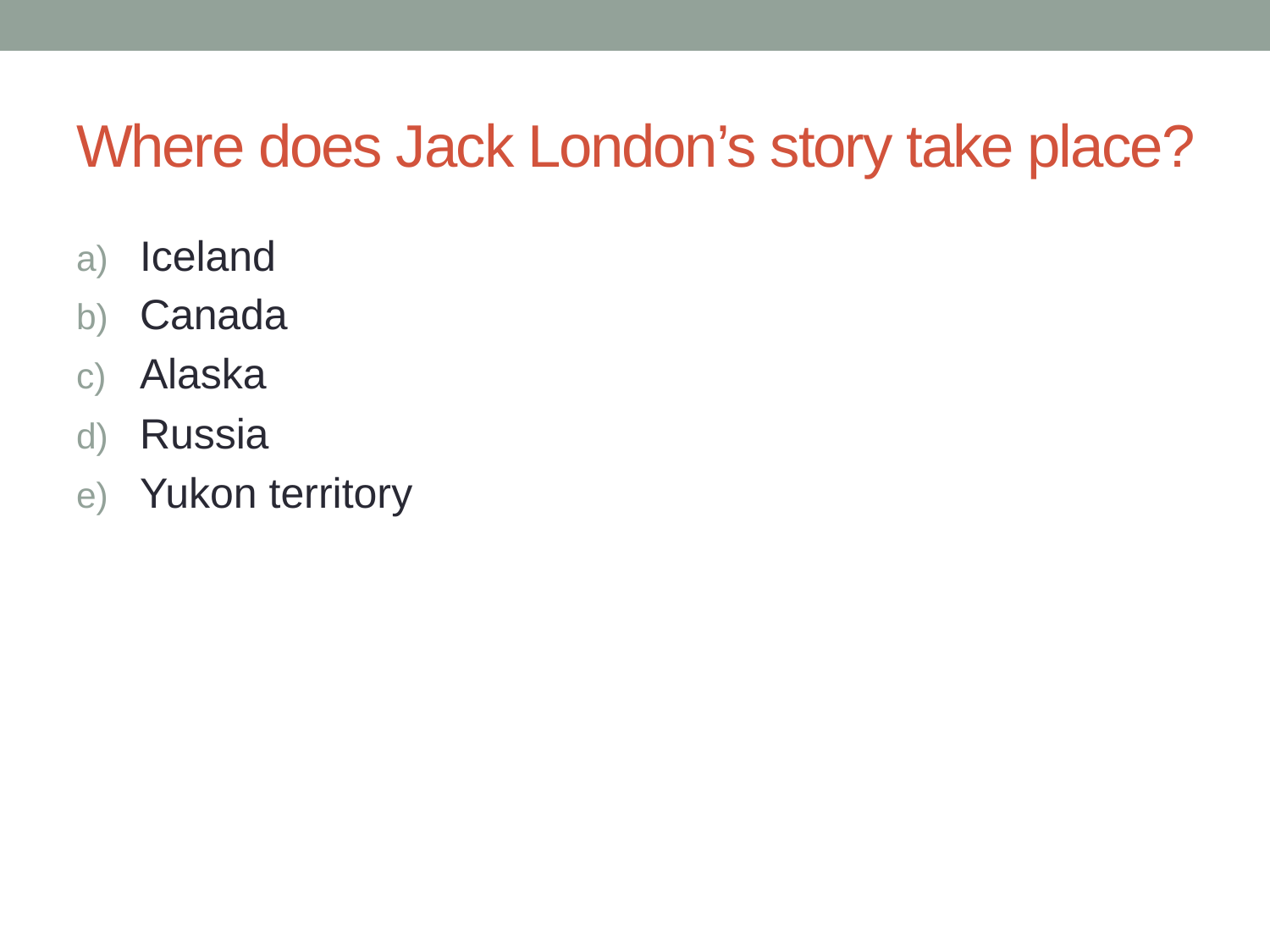

# Where does Jack London’s story take place?
Iceland
Canada
Alaska
Russia
Yukon territory